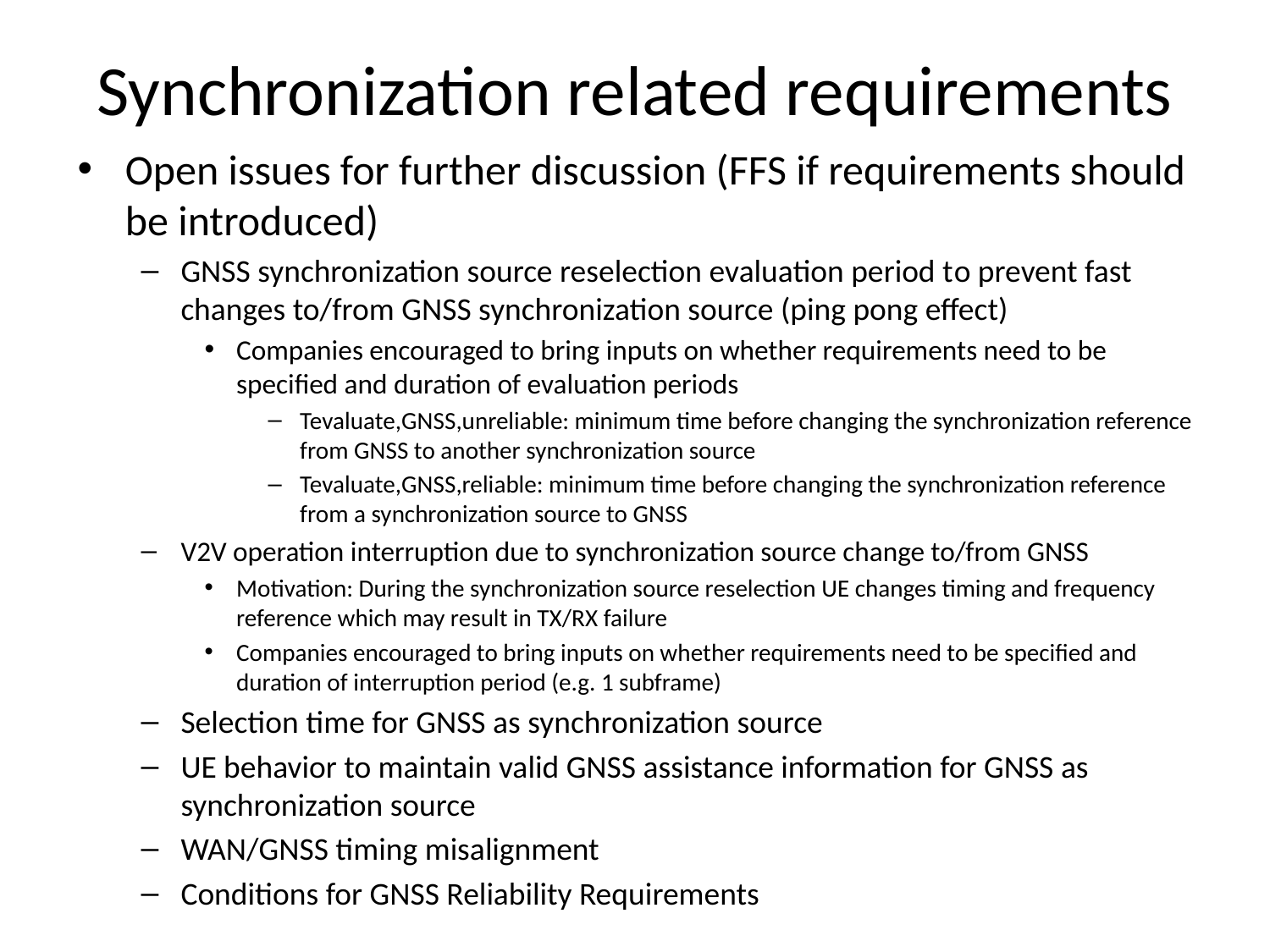

# Synchronization related requirements
Open issues for further discussion (FFS if requirements should be introduced)
GNSS synchronization source reselection evaluation period to prevent fast changes to/from GNSS synchronization source (ping pong effect)
Companies encouraged to bring inputs on whether requirements need to be specified and duration of evaluation periods
Tevaluate,GNSS,unreliable: minimum time before changing the synchronization reference from GNSS to another synchronization source
Tevaluate,GNSS,reliable: minimum time before changing the synchronization reference from a synchronization source to GNSS
V2V operation interruption due to synchronization source change to/from GNSS
Motivation: During the synchronization source reselection UE changes timing and frequency reference which may result in TX/RX failure
Companies encouraged to bring inputs on whether requirements need to be specified and duration of interruption period (e.g. 1 subframe)
Selection time for GNSS as synchronization source
UE behavior to maintain valid GNSS assistance information for GNSS as synchronization source
WAN/GNSS timing misalignment
Conditions for GNSS Reliability Requirements